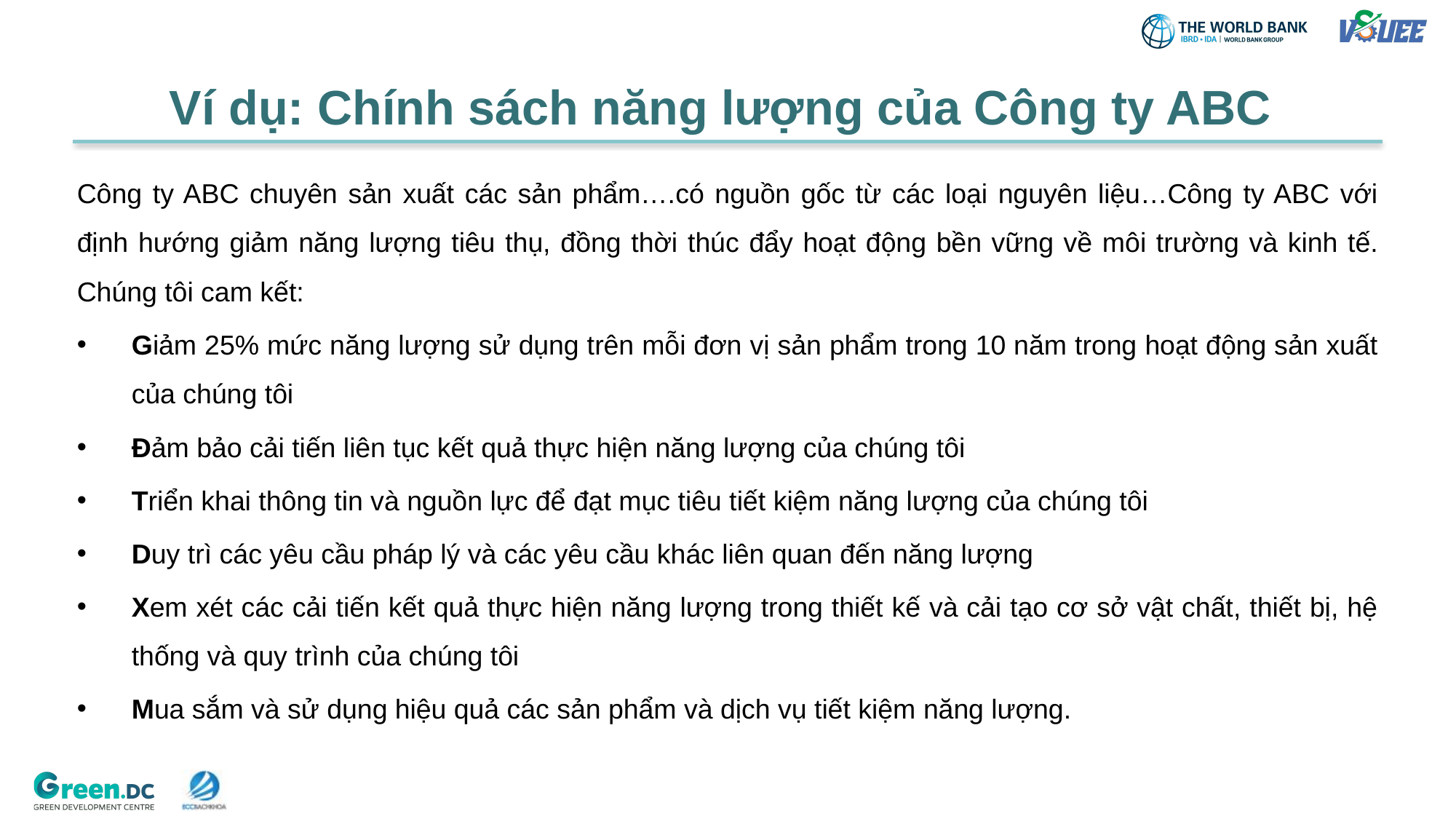

Ví dụ: Chính sách năng lượng của Công ty ABC
Công ty ABC chuyên sản xuất các sản phẩm….có nguồn gốc từ các loại nguyên liệu…Công ty ABC với định hướng giảm năng lượng tiêu thụ, đồng thời thúc đẩy hoạt động bền vững về môi trường và kinh tế. Chúng tôi cam kết:
Giảm 25% mức năng lượng sử dụng trên mỗi đơn vị sản phẩm trong 10 năm trong hoạt động sản xuất của chúng tôi
Đảm bảo cải tiến liên tục kết quả thực hiện năng lượng của chúng tôi
Triển khai thông tin và nguồn lực để đạt mục tiêu tiết kiệm năng lượng của chúng tôi
Duy trì các yêu cầu pháp lý và các yêu cầu khác liên quan đến năng lượng
Xem xét các cải tiến kết quả thực hiện năng lượng trong thiết kế và cải tạo cơ sở vật chất, thiết bị, hệ thống và quy trình của chúng tôi
Mua sắm và sử dụng hiệu quả các sản phẩm và dịch vụ tiết kiệm năng lượng.